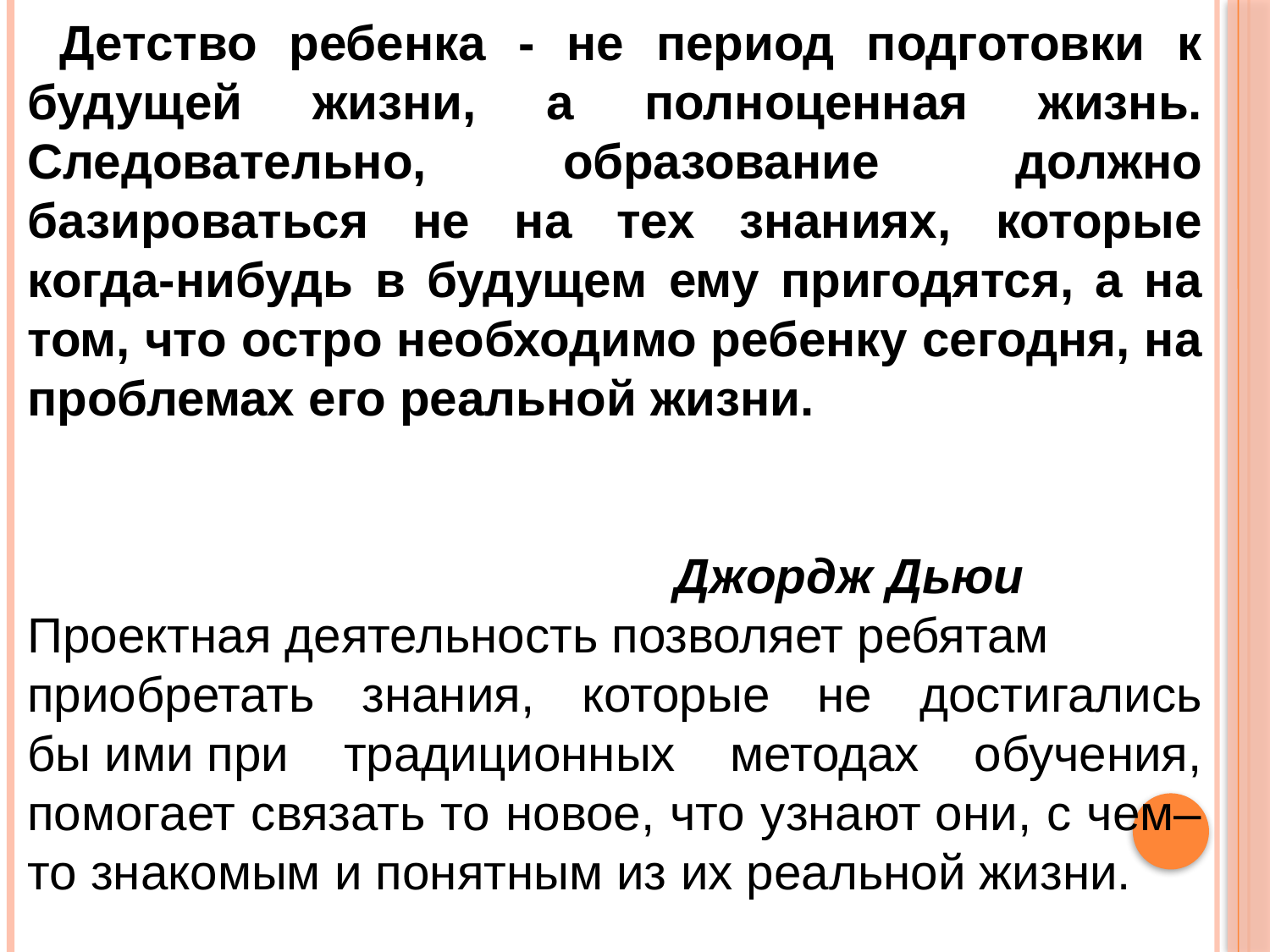

Детство ребенка - не период подготовки к будущей жизни, а полноценная жизнь. Следовательно, образование должно базироваться не на тех знаниях, которые когда-нибудь в будущем ему пригодятся, а на том, что остро необходимо ребенку сегодня, на проблемах его реальной жизни.
                                               Джордж Дьюи
Проектная деятельность позволяет ребятам
приобретать знания, которые не достигались бы ими при традиционных методах обучения, помогает связать то новое, что узнают они, с чем–то знакомым и понятным из их реальной жизни.